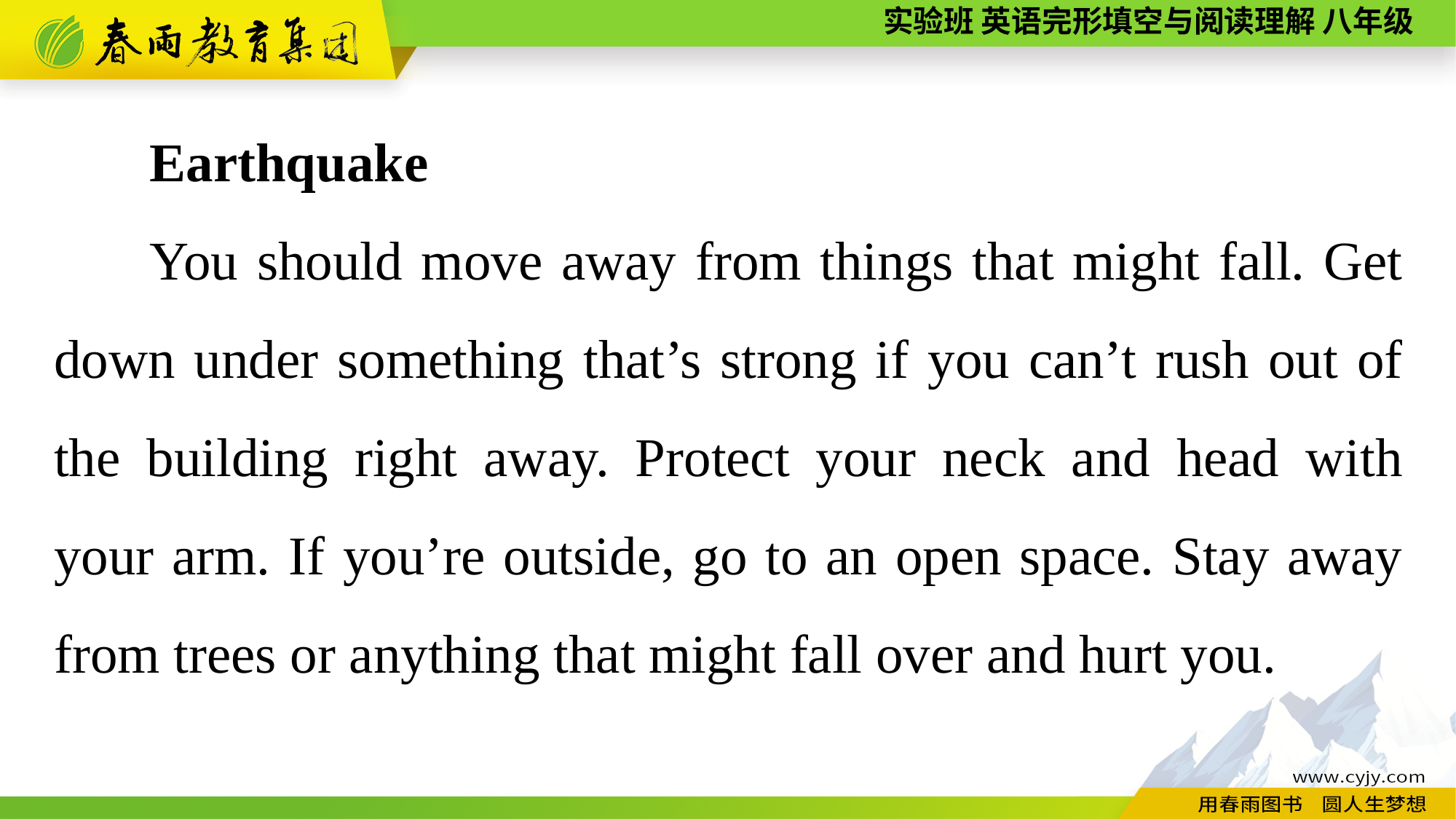

Earthquake
You should move away from things that might fall. Get down under something that’s strong if you can’t rush out of the building right away. Protect your neck and head with your arm. If you’re outside, go to an open space. Stay away from trees or anything that might fall over and hurt you.